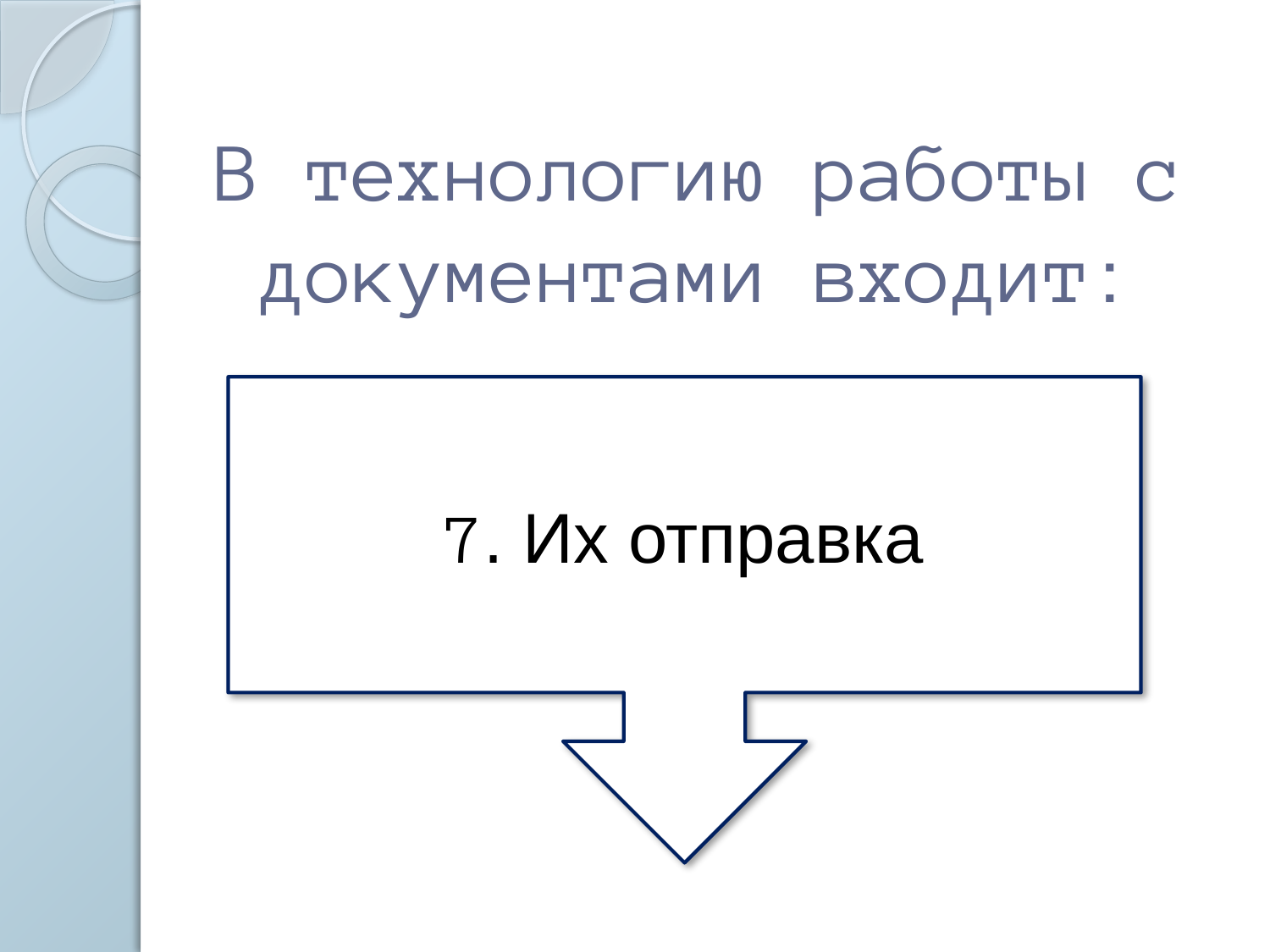

# В технологию работы с документами входит:
7. Их отправка